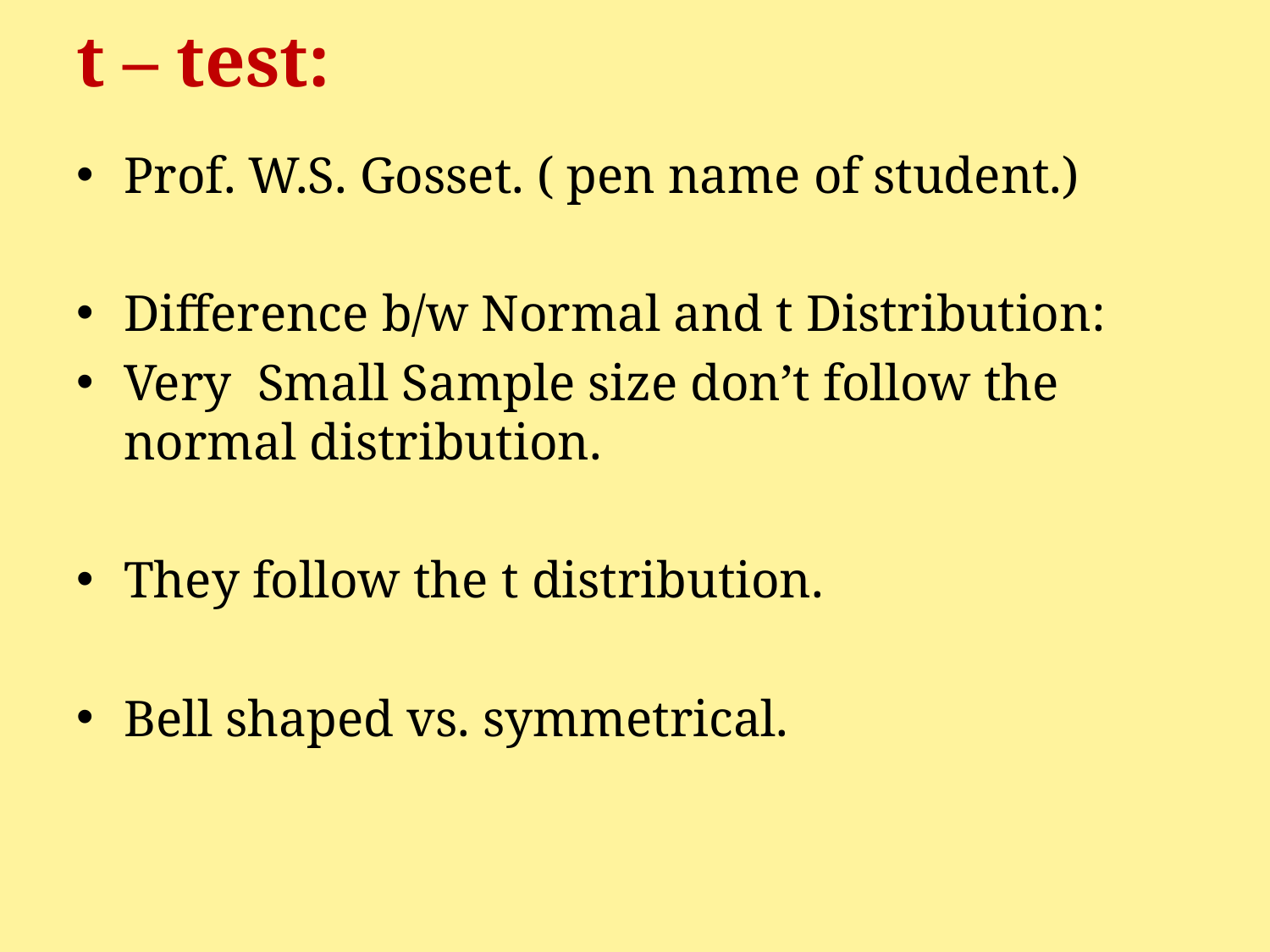

# t – test:
Prof. W.S. Gosset. ( pen name of student.)

Difference b/w Normal and t Distribution:
Very  Small Sample size don’t follow the normal distribution.

They follow the t distribution.

Bell shaped vs. symmetrical.